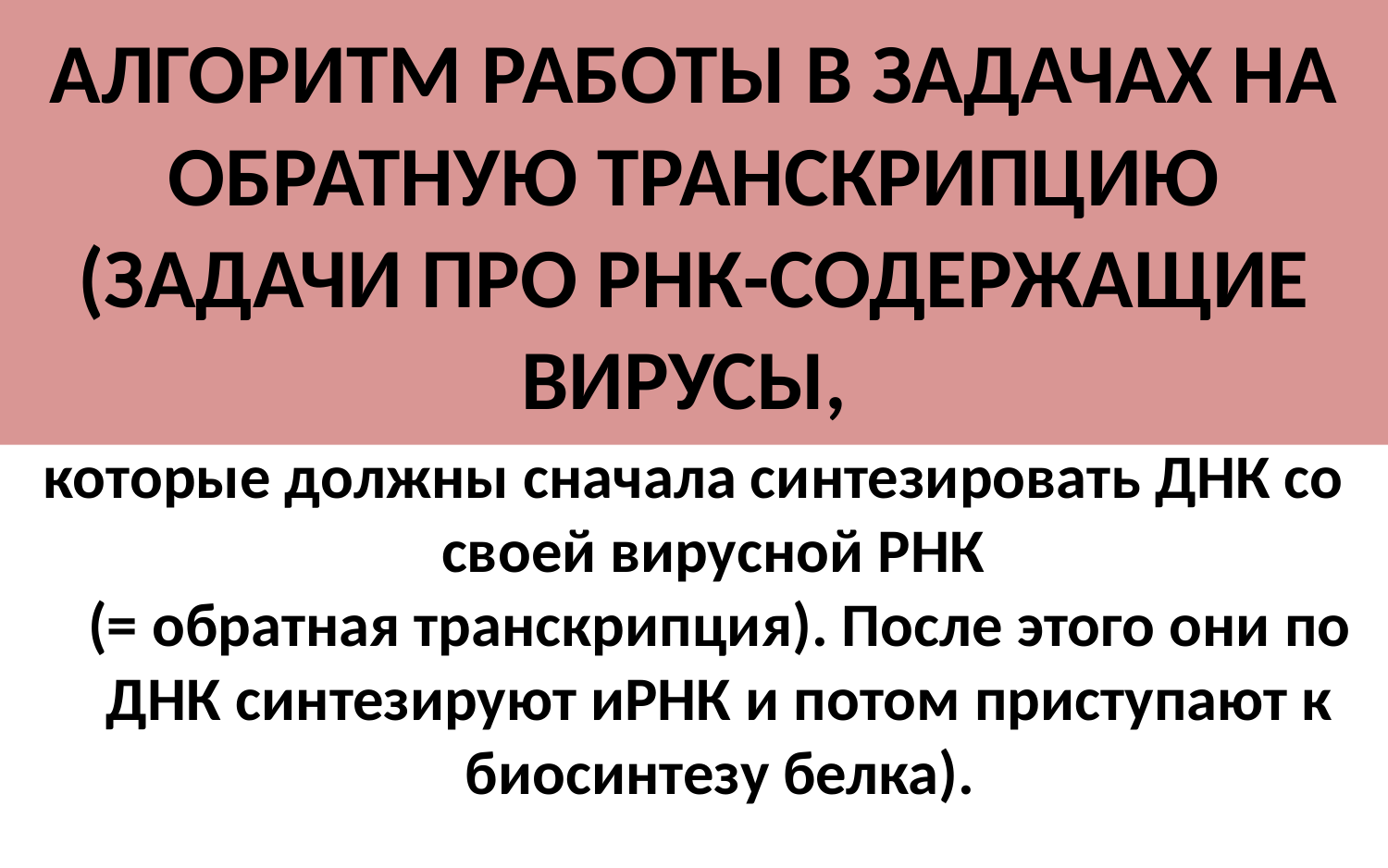

# АЛГОРИТМ РАБОТЫ В ЗАДАЧАХ НА ОБРАТНУЮ ТРАНСКРИПЦИЮ (ЗАДАЧИ ПРО РНК-СОДЕРЖАЩИЕ ВИРУСЫ,
которые должны сначала синтезировать ДНК со своей вирусной РНК
(= обратная транскрипция). После этого они по ДНК синтезируют иРНК и потом приступают к биосинтезу белка).